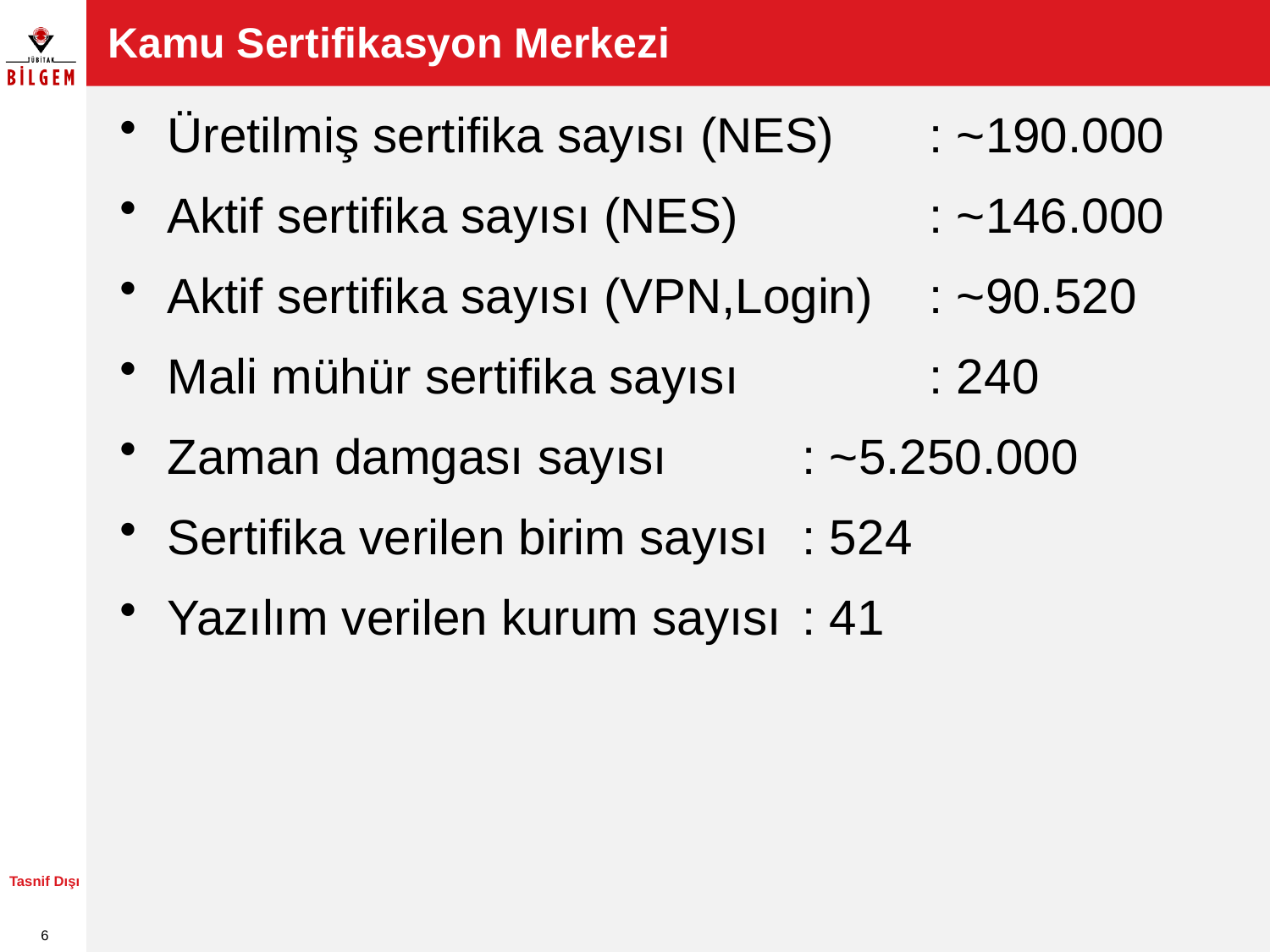

# Kamu Sertifikasyon Merkezi
Üretilmiş sertifika sayısı (NES)	: ~190.000
Aktif sertifika sayısı (NES)		: ~146.000
Aktif sertifika sayısı (VPN,Login)	: ~90.520
Mali mühür sertifika sayısı		: 240
Zaman damgası sayısı		: ~5.250.000
Sertifika verilen birim sayısı 	: 524
Yazılım verilen kurum sayısı 	: 41
Tasnif Dışı
6